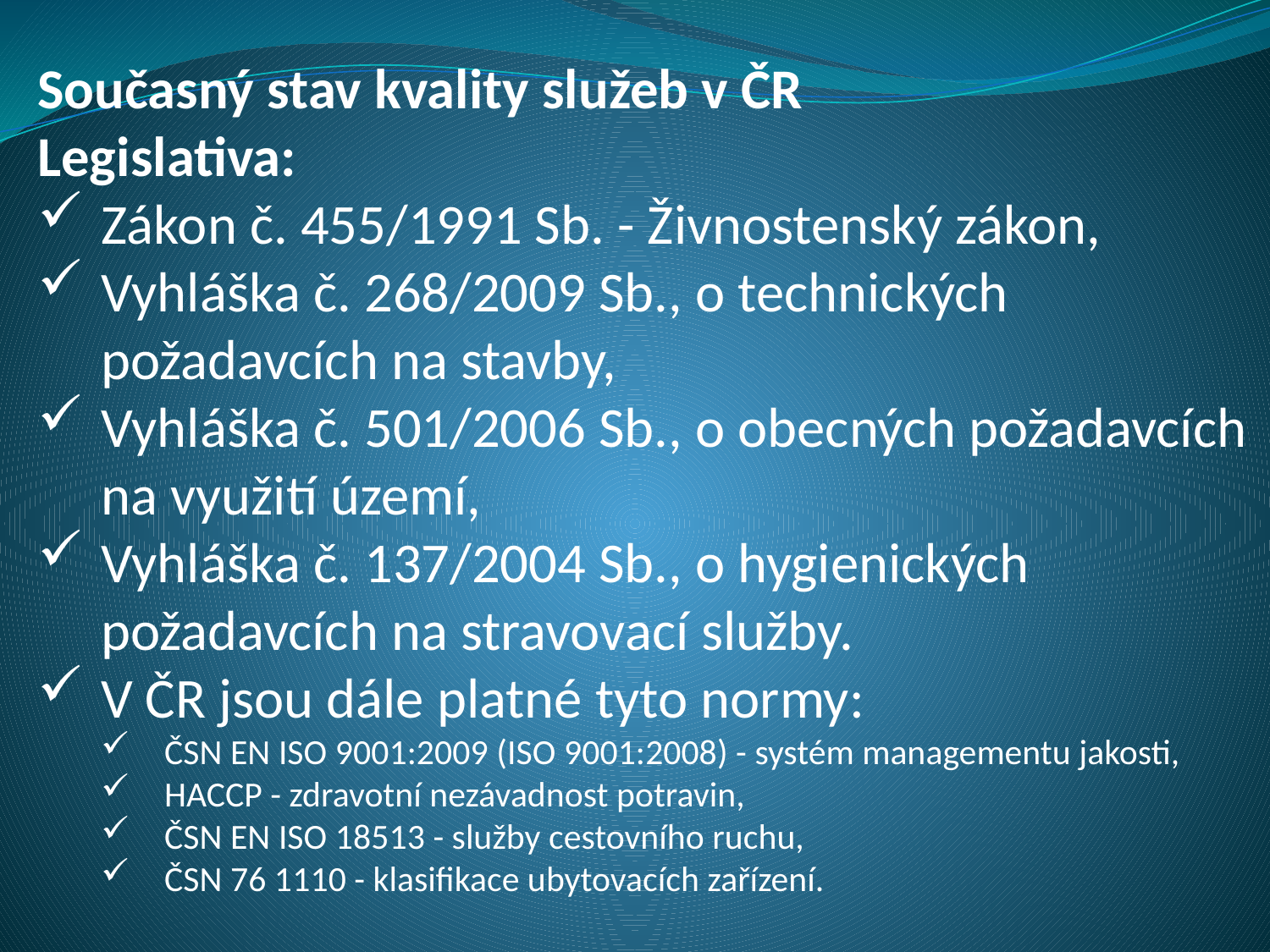

Současný stav kvality služeb v ČR
Legislativa:
Zákon č. 455/1991 Sb. - Živnostenský zákon,
Vyhláška č. 268/2009 Sb., o technických požadavcích na stavby,
Vyhláška č. 501/2006 Sb., o obecných požadavcích na využití území,
Vyhláška č. 137/2004 Sb., o hygienických požadavcích na stravovací služby.
V ČR jsou dále platné tyto normy:
ČSN EN ISO 9001:2009 (ISO 9001:2008) - systém managementu jakosti,
HACCP - zdravotní nezávadnost potravin,
ČSN EN ISO 18513 - služby cestovního ruchu,
ČSN 76 1110 - klasifikace ubytovacích zařízení.